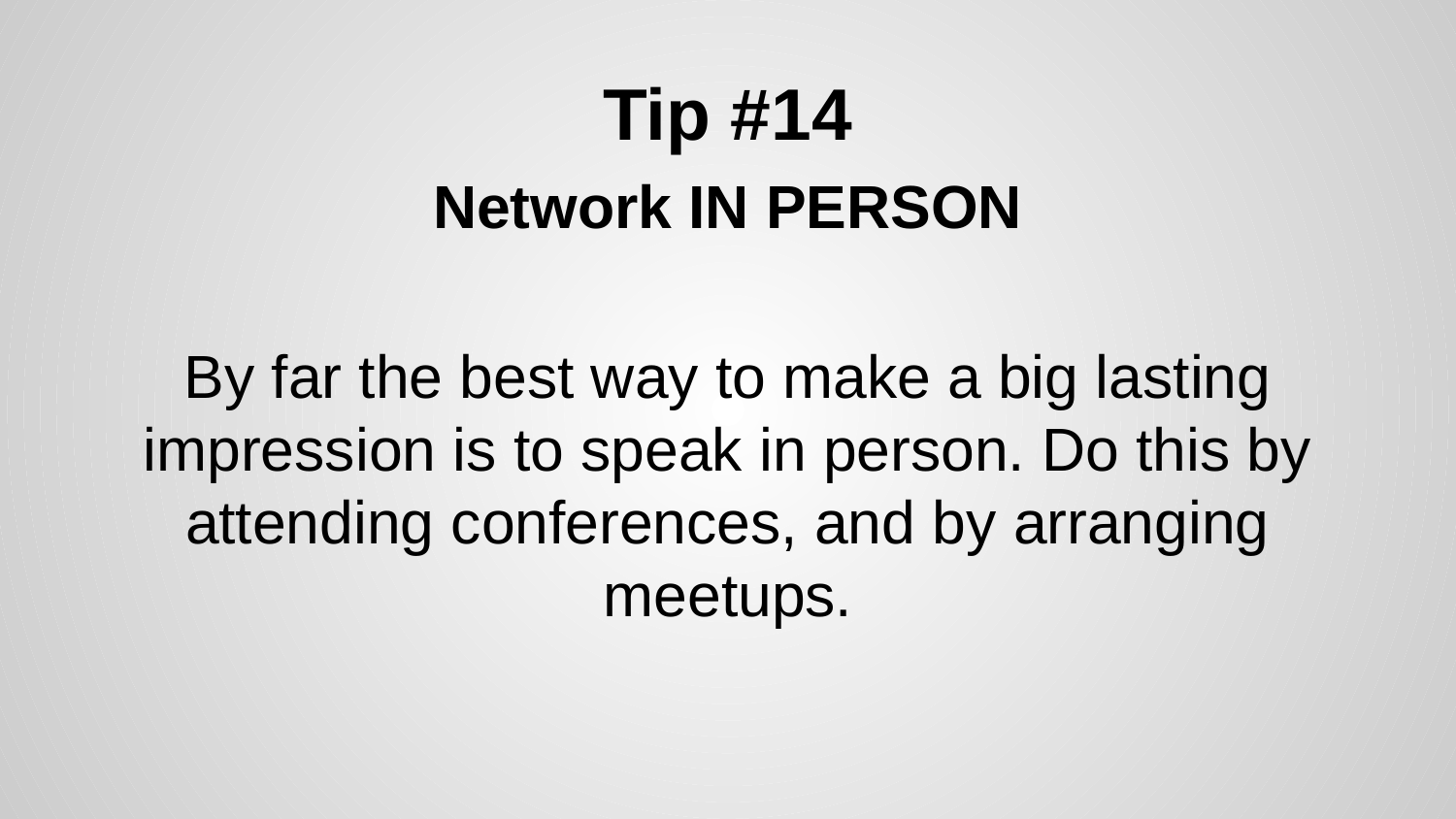

# Tip #14

Network IN PERSON

By far the best way to make a big lasting impression is to speak in person. Do this by attending conferences, and by arranging meetups.